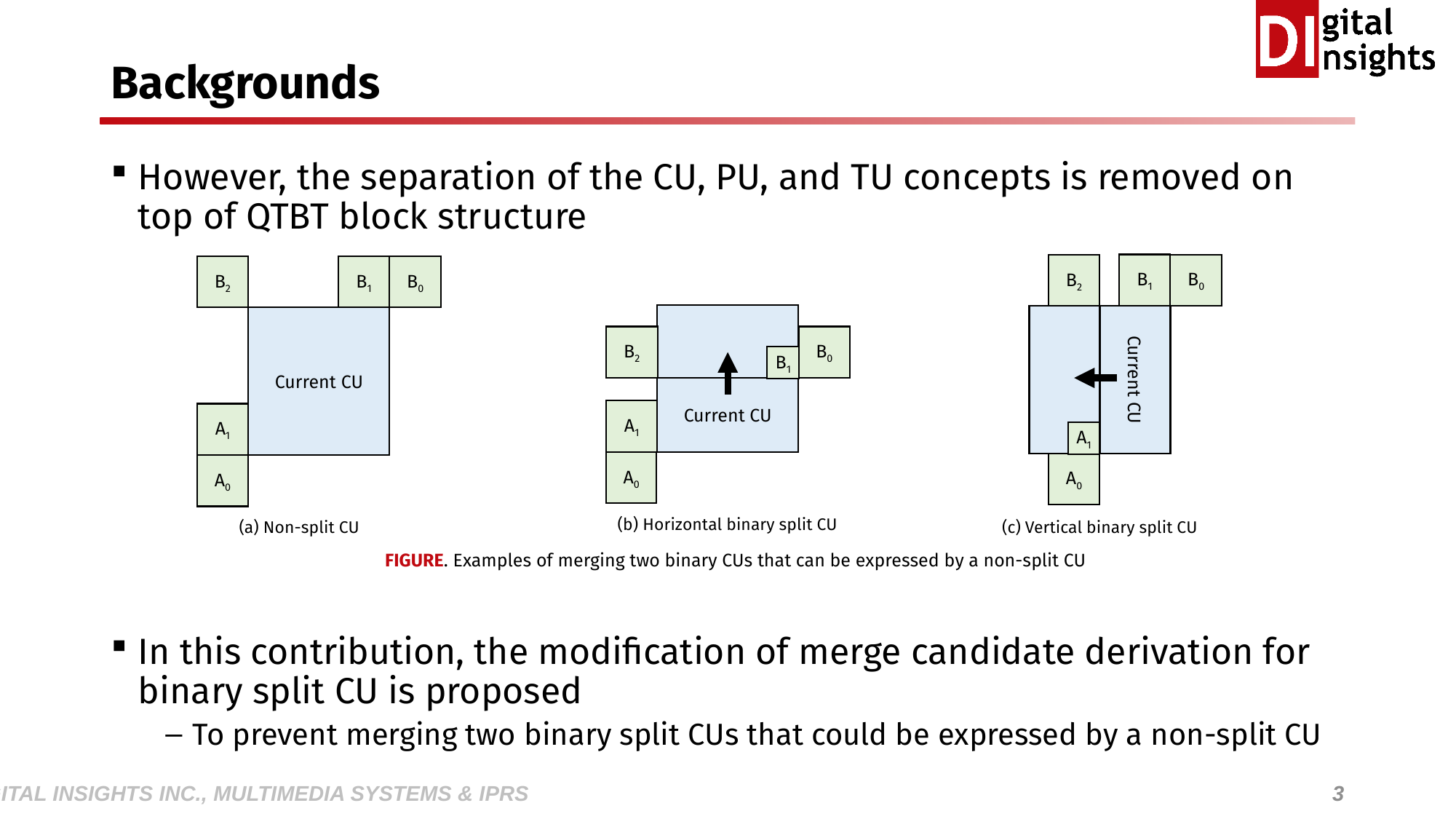

# Backgrounds
However, the separation of the CU, PU, and TU concepts is removed on top of QTBT block structure

In this contribution, the modification of merge candidate derivation for binary split CU is proposed
To prevent merging two binary split CUs that could be expressed by a non-split CU

B1
B0
B2
Current CU

A0
A1
B2
B1
B0
Current CU
A1
A0

B2
B0
Current CU
A1
A0
B1
(b) Horizontal binary split CU
(a) Non-split CU
(c) Vertical binary split CU
FIGURE. Examples of merging two binary CUs that can be expressed by a non-split CU
3